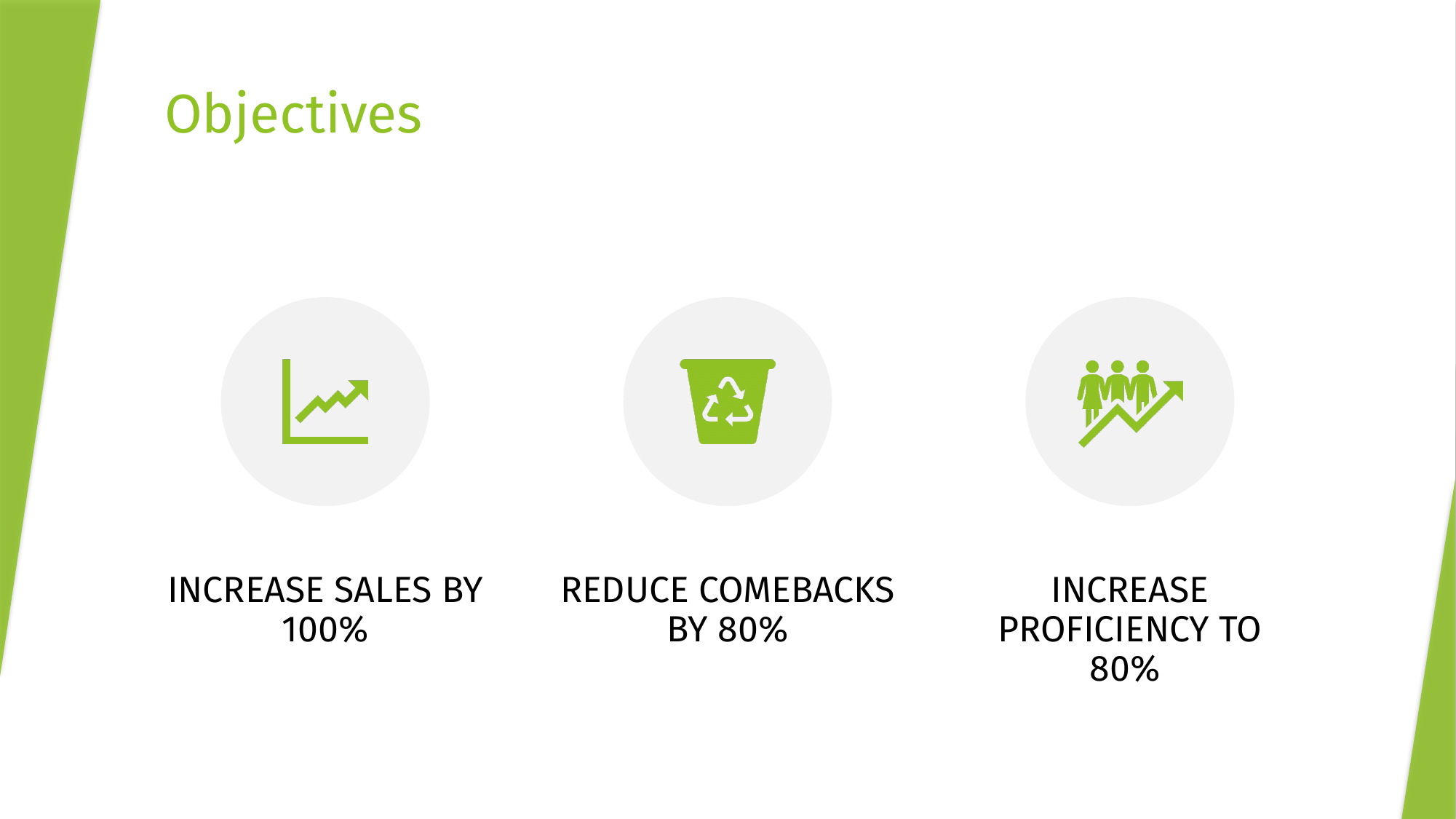

# Objectives
Increase Sales by 100%
Reduce Comebacks by 80%
Increase Proficiency to 80%